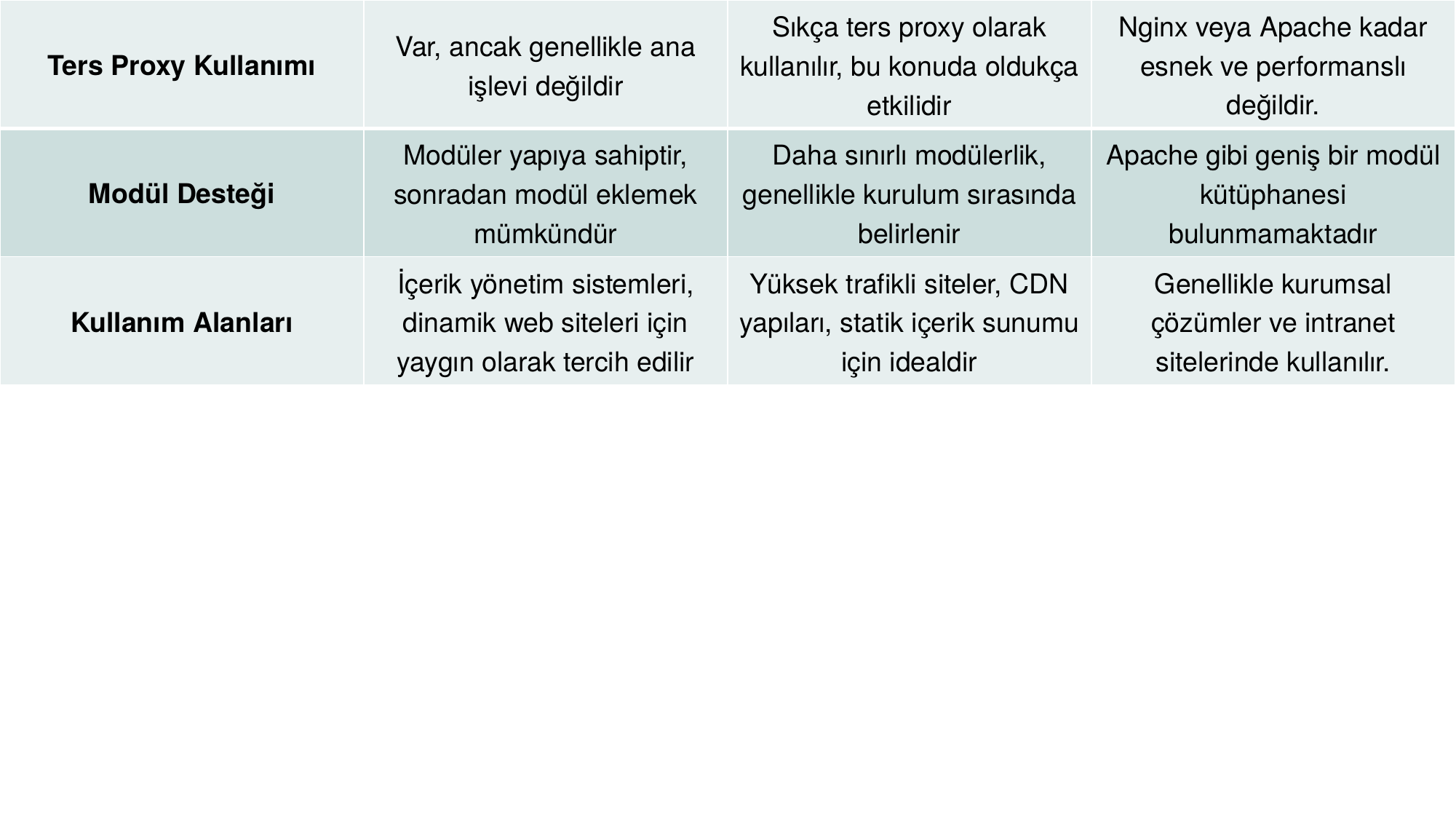

| Ters Proxy Kullanımı | Var, ancak genellikle ana işlevi değildir | Sıkça ters proxy olarak kullanılır, bu konuda oldukça etkilidir | Nginx veya Apache kadar esnek ve performanslı değildir. |
| --- | --- | --- | --- |
| Modül Desteği | Modüler yapıya sahiptir, sonradan modül eklemek mümkündür | Daha sınırlı modülerlik, genellikle kurulum sırasında belirlenir | Apache gibi geniş bir modül kütüphanesi bulunmamaktadır |
| Kullanım Alanları | İçerik yönetim sistemleri, dinamik web siteleri için yaygın olarak tercih edilir | Yüksek trafikli siteler, CDN yapıları, statik içerik sunumu için idealdir | Genellikle kurumsal çözümler ve intranet sitelerinde kullanılır. |